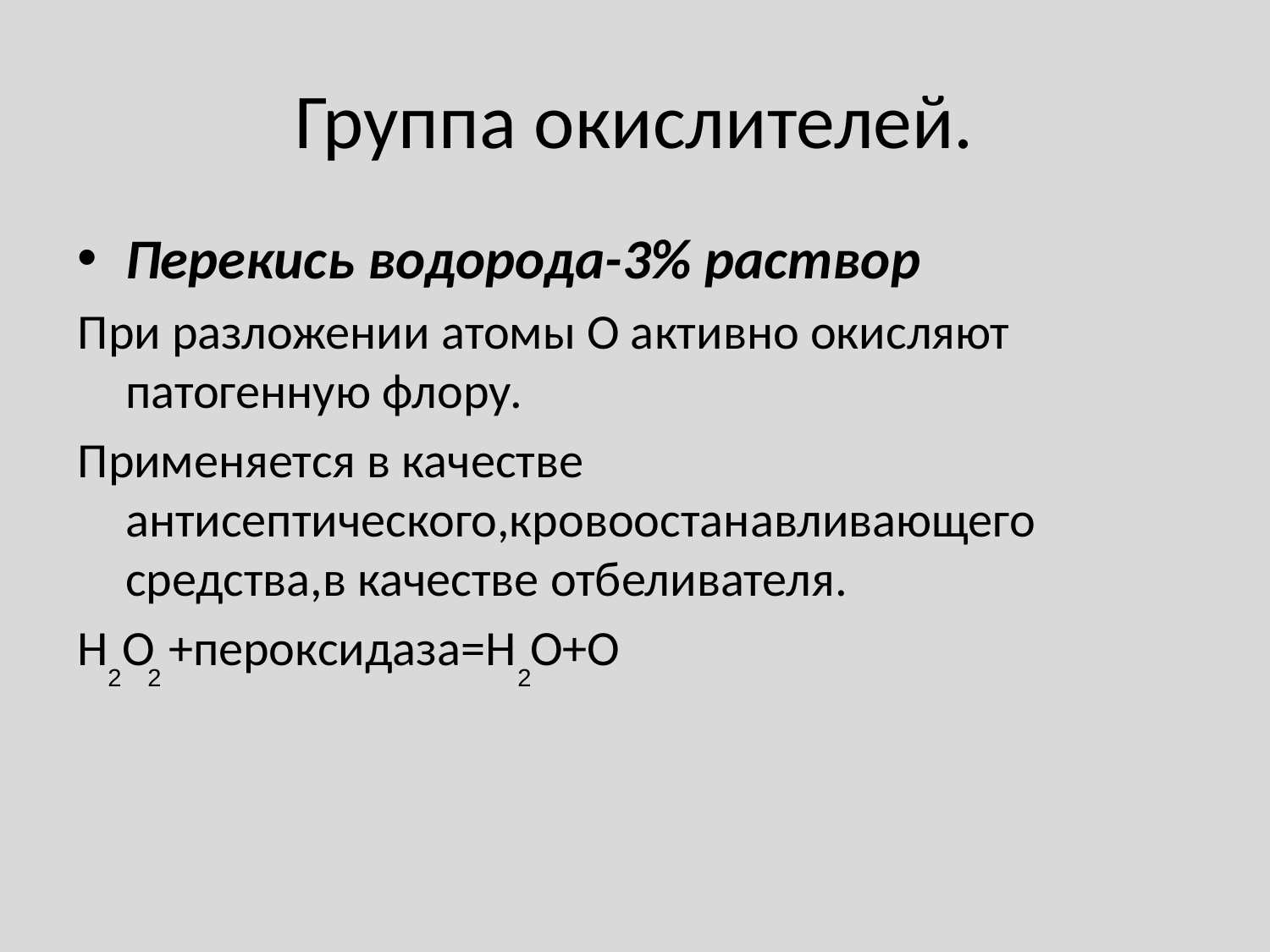

# Группа окислителей.
Перекись водорода-3% раствор
При разложении атомы О активно окисляют патогенную флору.
Применяется в качестве антисептического,кровоостанавливающего средства,в качестве отбеливателя.
H O +пероксидаза=H O+O

2
2
2